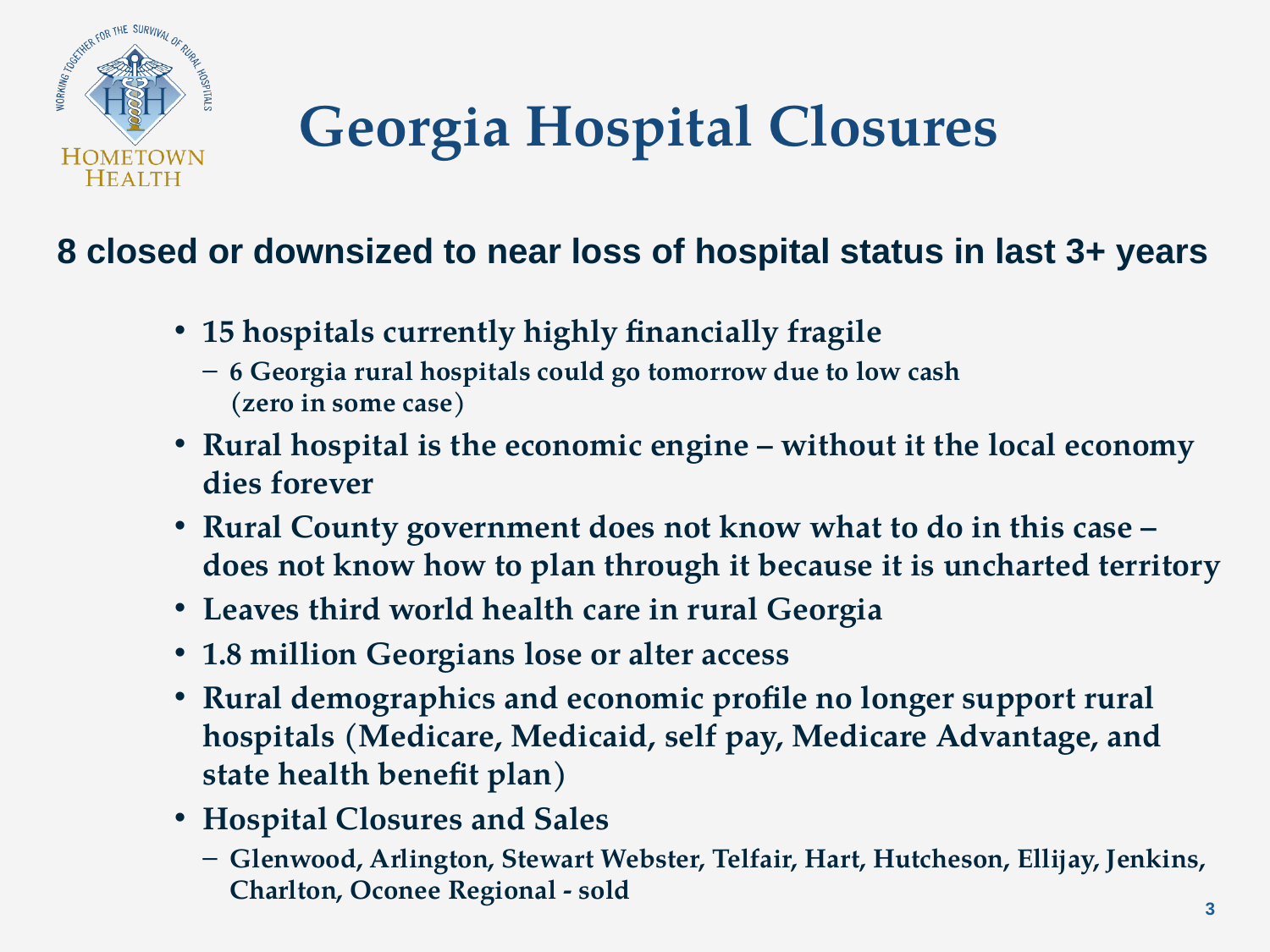

# Georgia Hospital Closures
8 closed or downsized to near loss of hospital status in last 3+ years

15 hospitals currently highly financially fragile
6 Georgia rural hospitals could go tomorrow due to low cash
(zero in some case)
Rural hospital is the economic engine – without it the local economy dies forever
Rural County government does not know what to do in this case – does not know how to plan through it because it is uncharted territory
Leaves third world health care in rural Georgia
1.8 million Georgians lose or alter access
Rural demographics and economic profile no longer support rural hospitals (Medicare, Medicaid, self pay, Medicare Advantage, and state health benefit plan)
Hospital Closures and Sales
Glenwood, Arlington, Stewart Webster, Telfair, Hart, Hutcheson, Ellijay, Jenkins, Charlton, Oconee Regional - sold

3